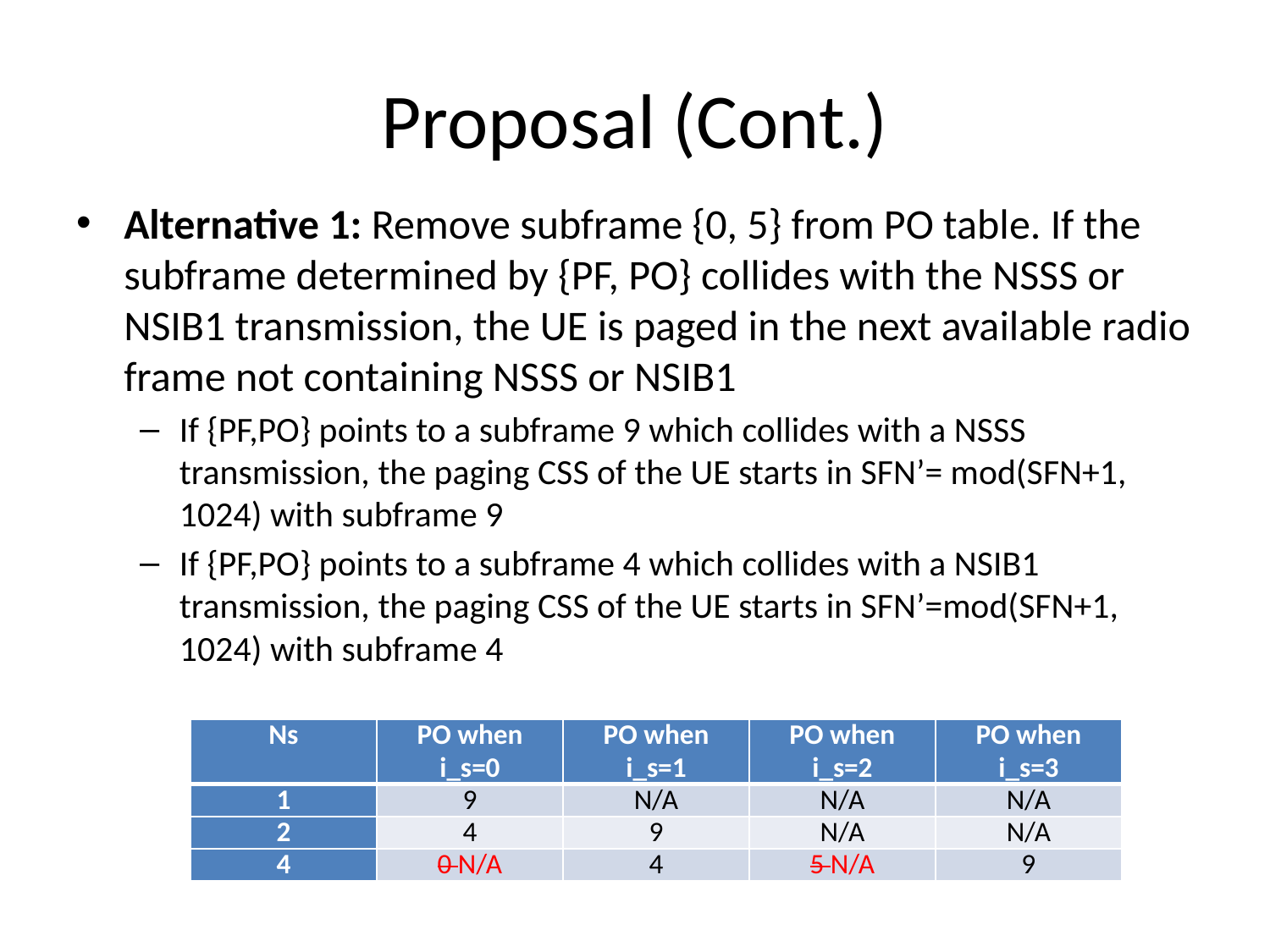

# Proposal (Cont.)
Alternative 1: Remove subframe {0, 5} from PO table. If the subframe determined by {PF, PO} collides with the NSSS or NSIB1 transmission, the UE is paged in the next available radio frame not containing NSSS or NSIB1
If {PF,PO} points to a subframe 9 which collides with a NSSS transmission, the paging CSS of the UE starts in SFN’= mod(SFN+1, 1024) with subframe 9
If {PF,PO} points to a subframe 4 which collides with a NSIB1 transmission, the paging CSS of the UE starts in SFN’=mod(SFN+1, 1024) with subframe 4
| Ns | PO when i\_s=0 | PO when i\_s=1 | PO when i\_s=2 | PO when i\_s=3 |
| --- | --- | --- | --- | --- |
| 1 | 9 | N/A | N/A | N/A |
| 2 | 4 | 9 | N/A | N/A |
| 4 | 0 N/A | 4 | 5 N/A | 9 |